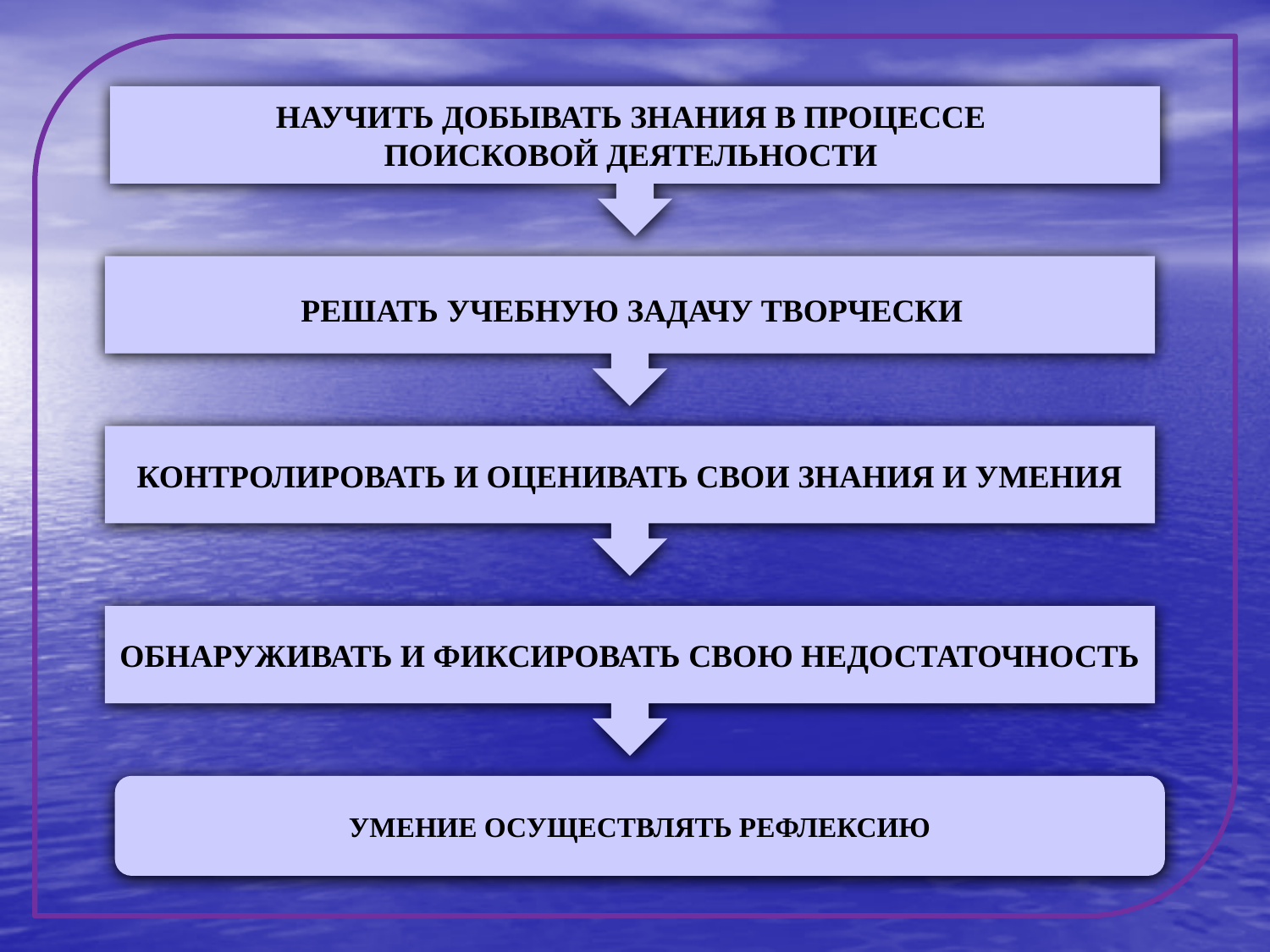

научить добывать знания в процессе
поисковой деятельности
 решать учебную задачу творчески
контролировать и оценивать свои знания и умения
обнаруживать и фиксировать свою недостаточность

умение осуществлять рефлексию